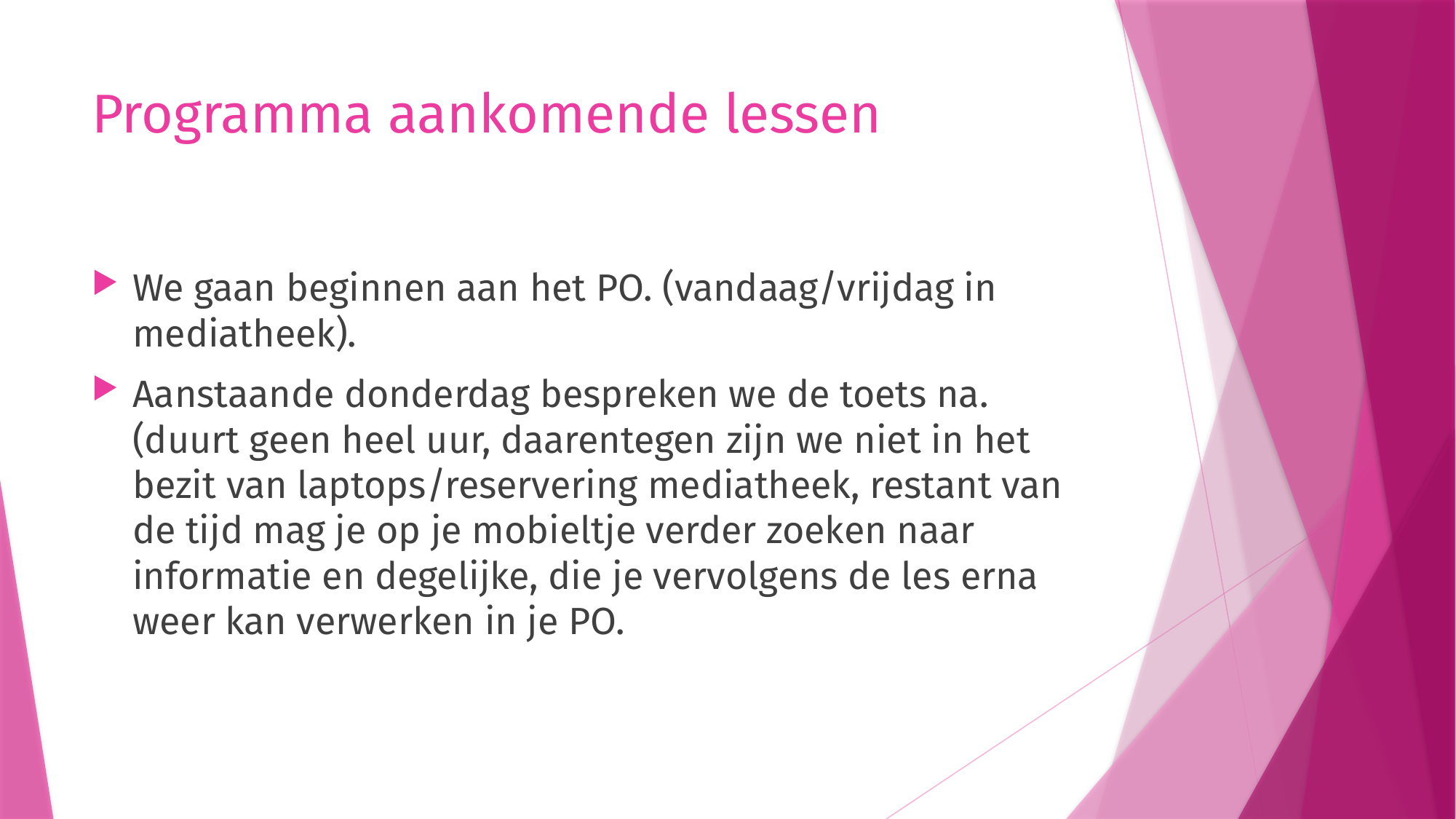

# Programma aankomende lessen
We gaan beginnen aan het PO. (vandaag/vrijdag in mediatheek).
Aanstaande donderdag bespreken we de toets na. (duurt geen heel uur, daarentegen zijn we niet in het bezit van laptops/reservering mediatheek, restant van de tijd mag je op je mobieltje verder zoeken naar informatie en degelijke, die je vervolgens de les erna weer kan verwerken in je PO.